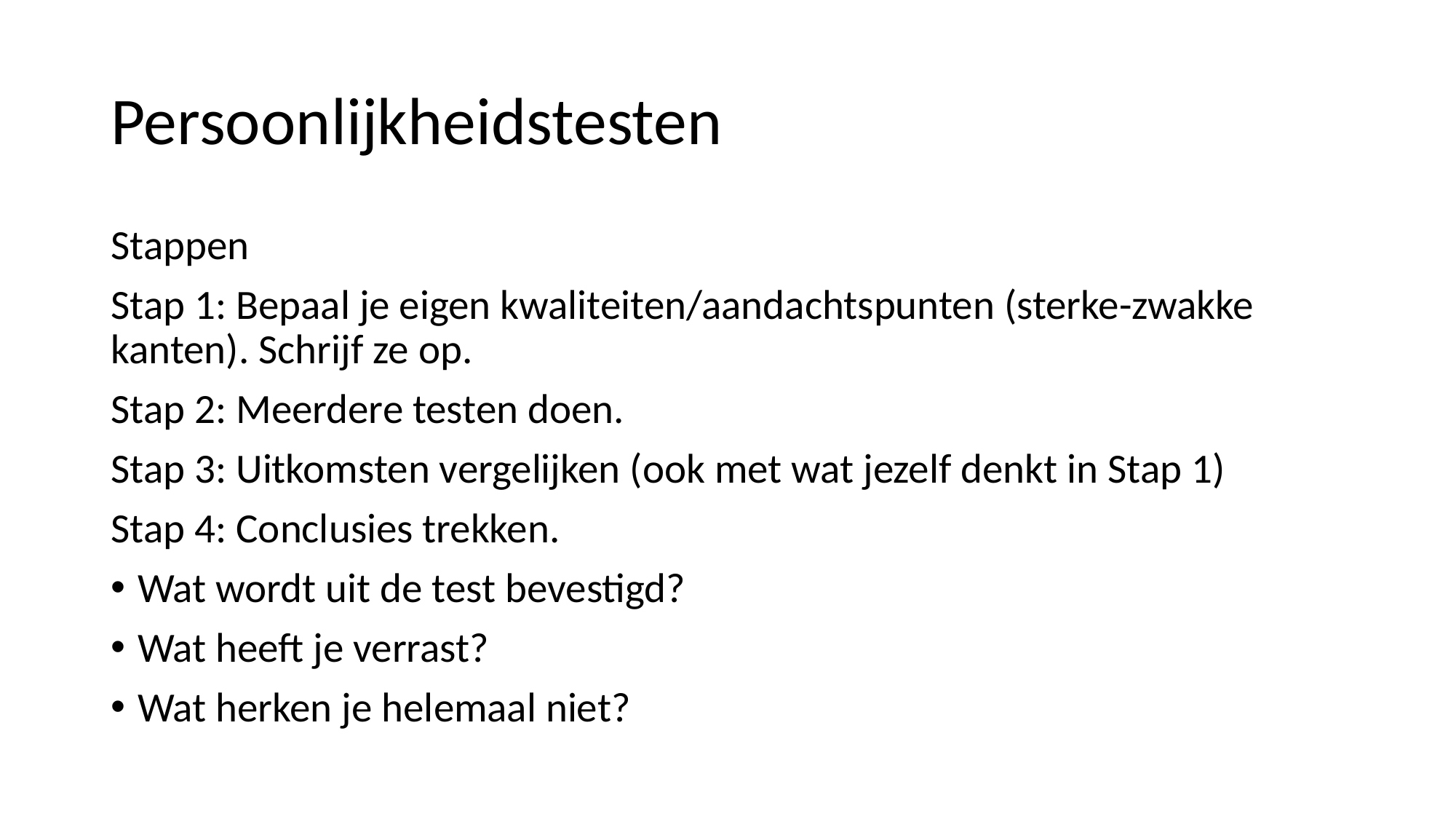

# Persoonlijkheidstesten
Stappen
Stap 1: Bepaal je eigen kwaliteiten/aandachtspunten (sterke-zwakke kanten). Schrijf ze op.
Stap 2: Meerdere testen doen.
Stap 3: Uitkomsten vergelijken (ook met wat jezelf denkt in Stap 1)
Stap 4: Conclusies trekken.
Wat wordt uit de test bevestigd?
Wat heeft je verrast?
Wat herken je helemaal niet?